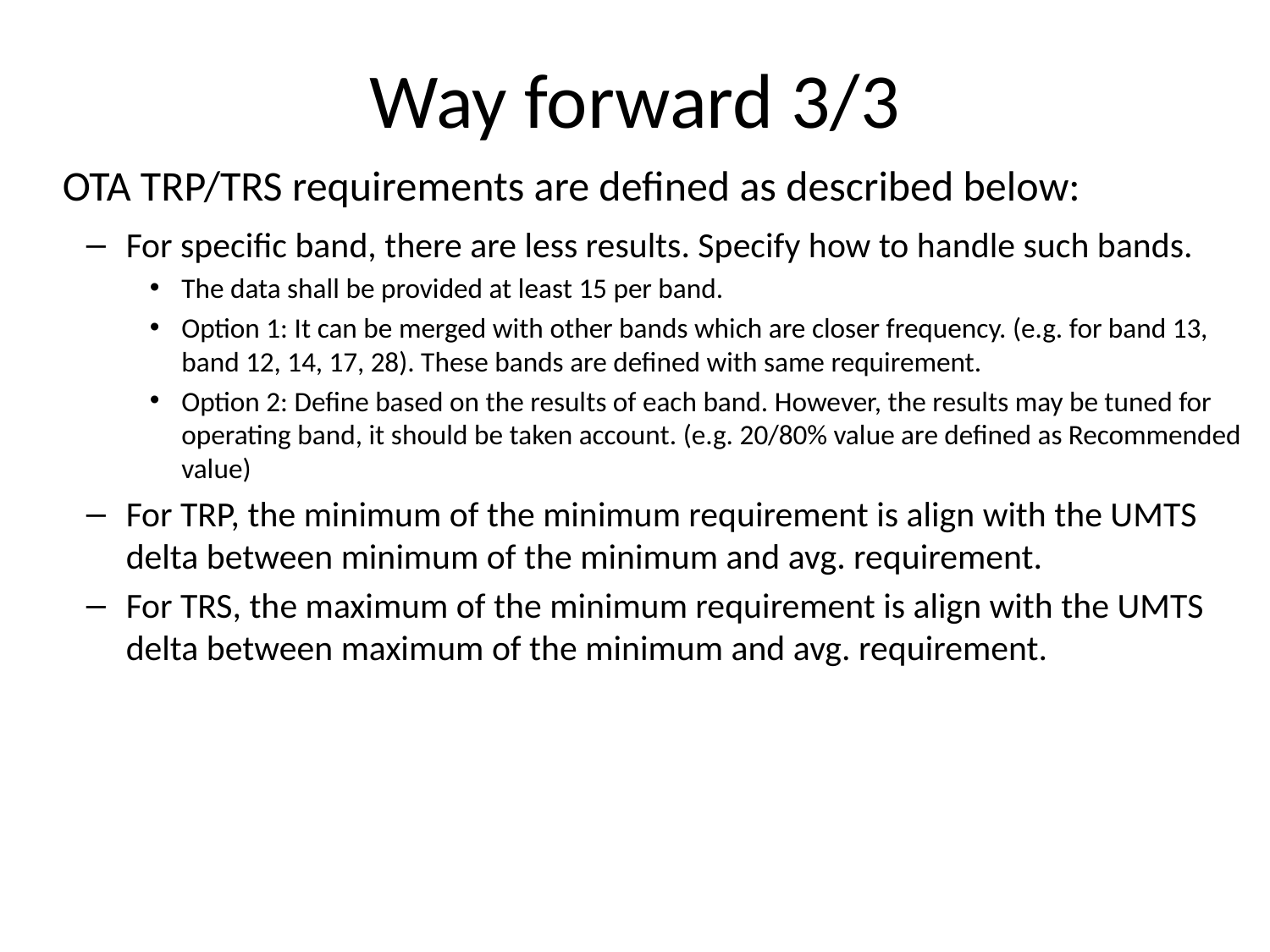

# Way forward 3/3
OTA TRP/TRS requirements are defined as described below:
For specific band, there are less results. Specify how to handle such bands.
The data shall be provided at least 15 per band.
Option 1: It can be merged with other bands which are closer frequency. (e.g. for band 13, band 12, 14, 17, 28). These bands are defined with same requirement.
Option 2: Define based on the results of each band. However, the results may be tuned for operating band, it should be taken account. (e.g. 20/80% value are defined as Recommended value)
For TRP, the minimum of the minimum requirement is align with the UMTS delta between minimum of the minimum and avg. requirement.
For TRS, the maximum of the minimum requirement is align with the UMTS delta between maximum of the minimum and avg. requirement.